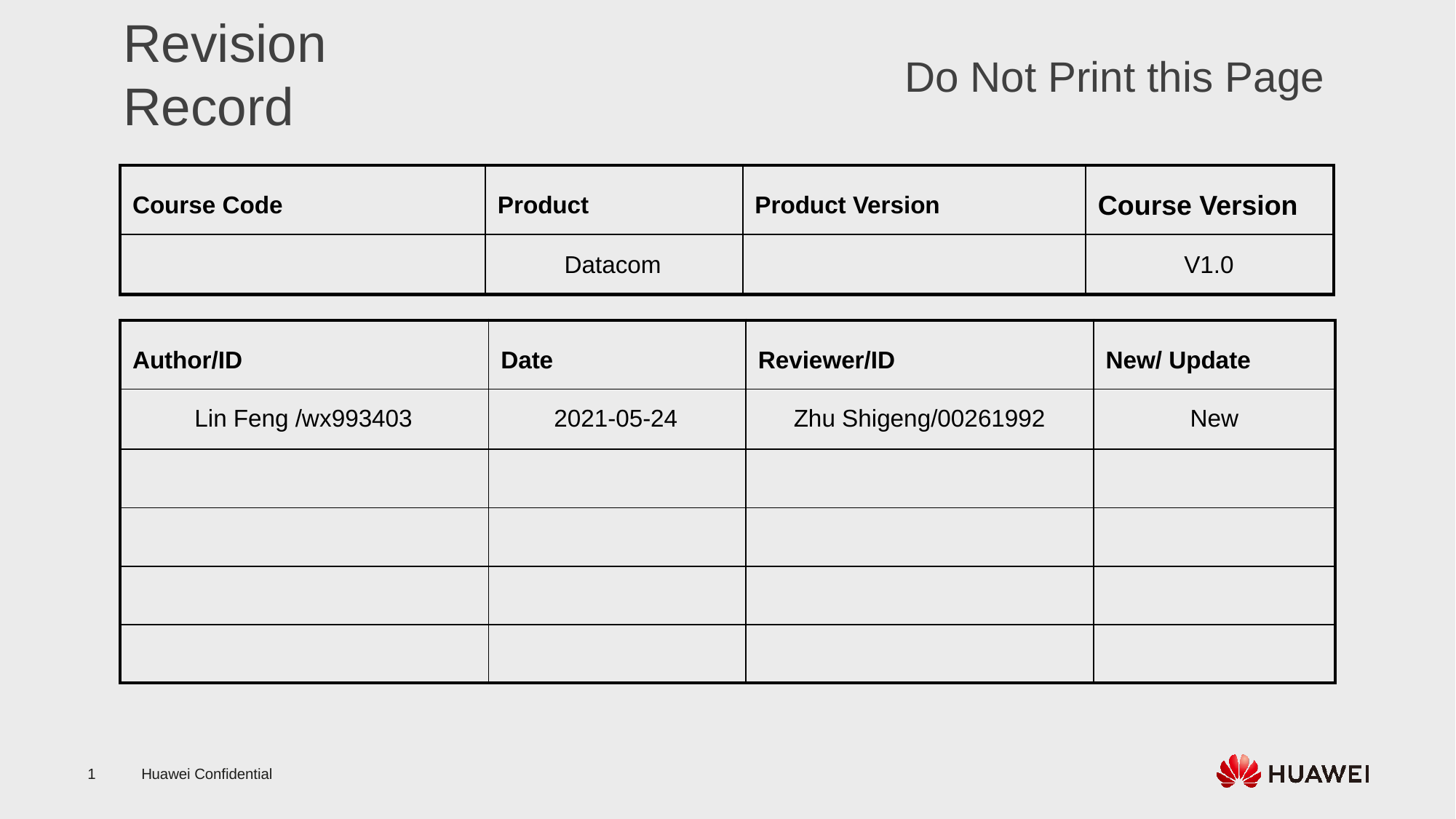

Datacom

V1.0
Lin Feng /wx993403
2021-05-24
Zhu Shigeng/00261992
New